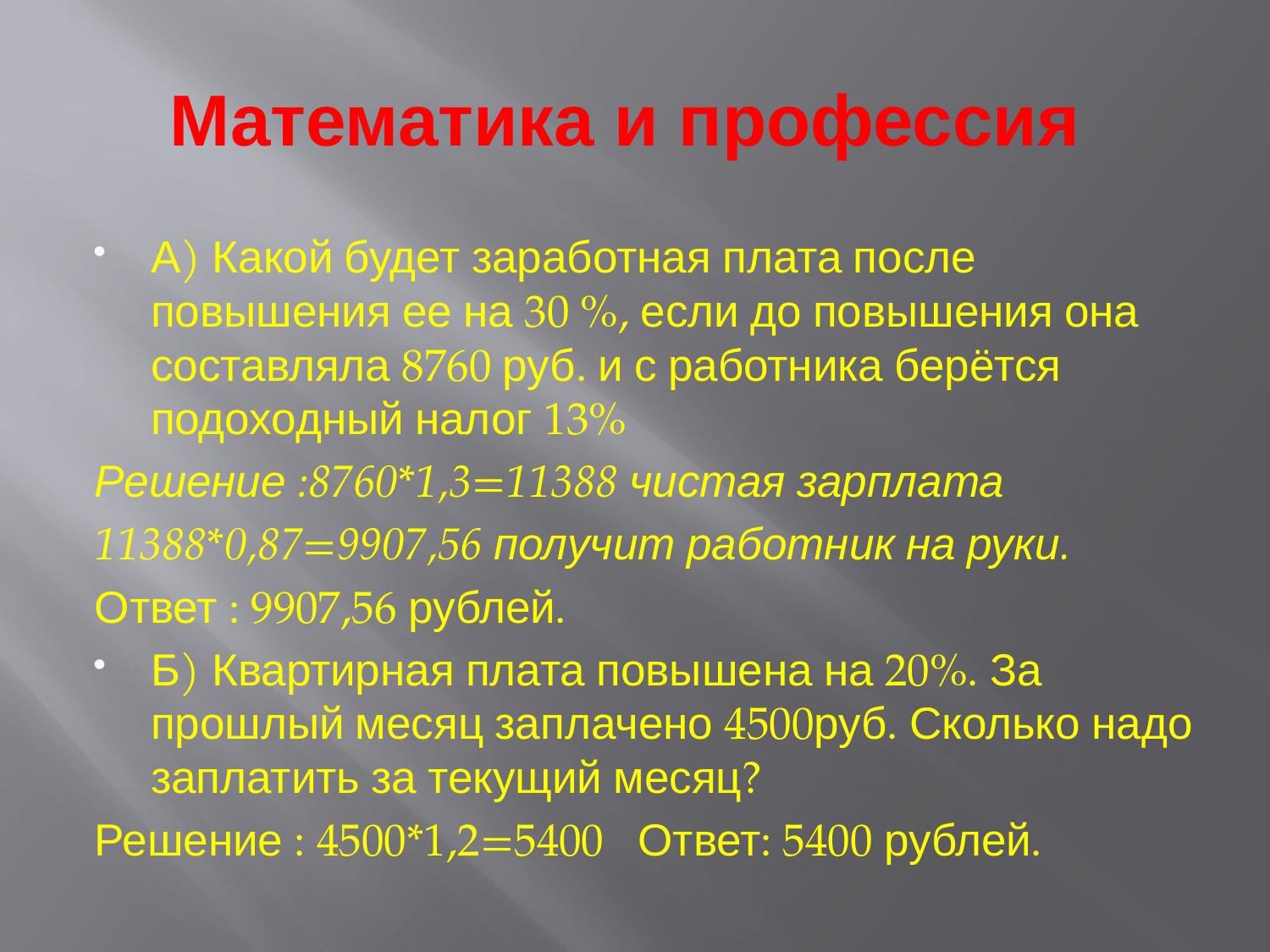

# Математика и профессия
А) Какой будет заработная плата после повышения ее на 30 %, если до повышения она составляла 8760 руб. и с работника берётся подоходный налог 13%
Решение :8760*1,3=11388 чистая зарплата
11388*0,87=9907,56 получит работник на руки.
Ответ : 9907,56 рублей.
Б) Квартирная плата повышена на 20%. За прошлый месяц заплачено 4500руб. Сколько надо заплатить за текущий месяц?
Решение : 4500*1,2=5400   Ответ: 5400 рублей.